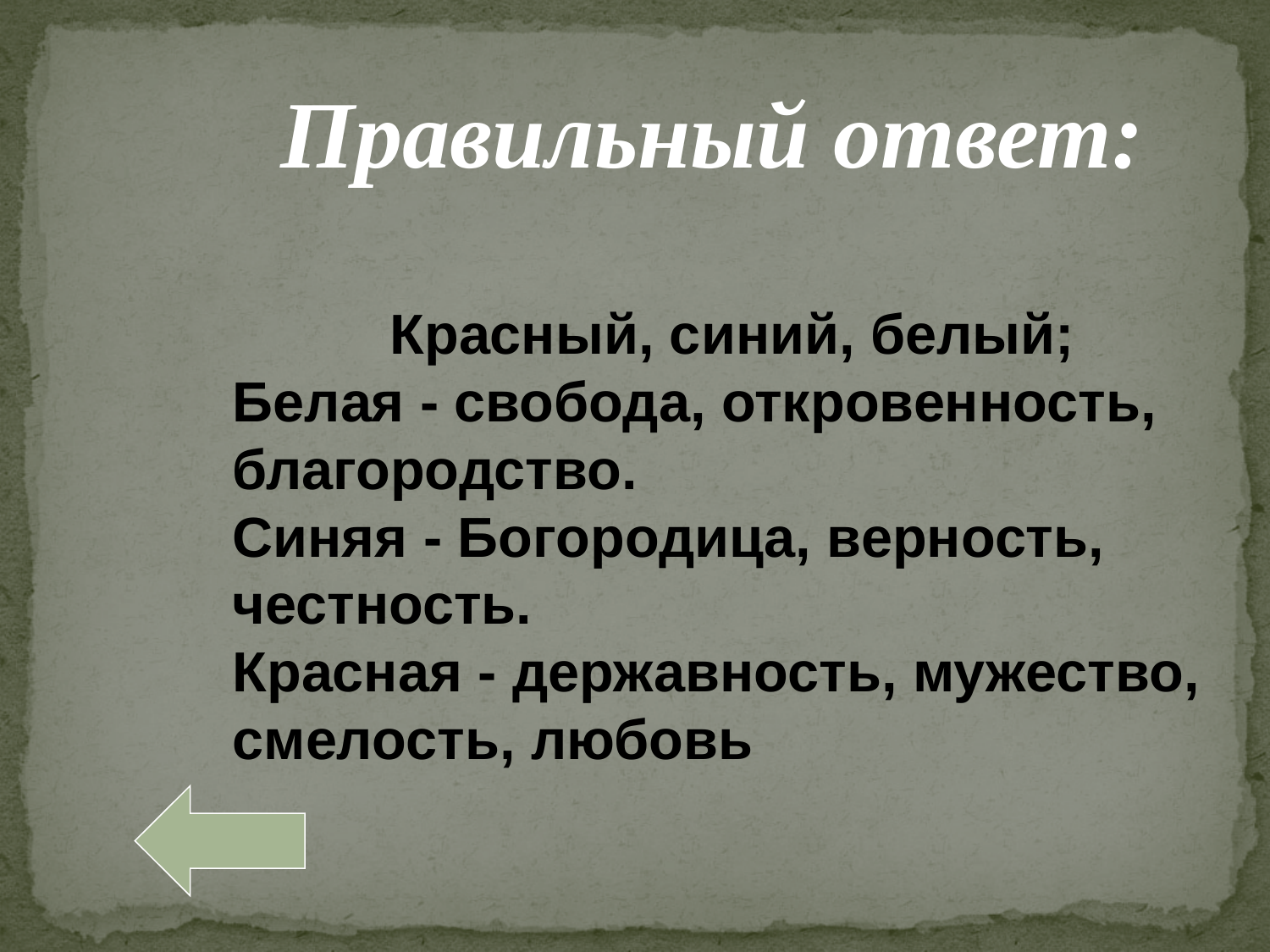

Правильный ответ:
Красный, синий, белый;
Белая - свобода, откровенность, благородство.
Синяя - Богородица, верность, честность.
Красная - державность, мужество, смелость, любовь